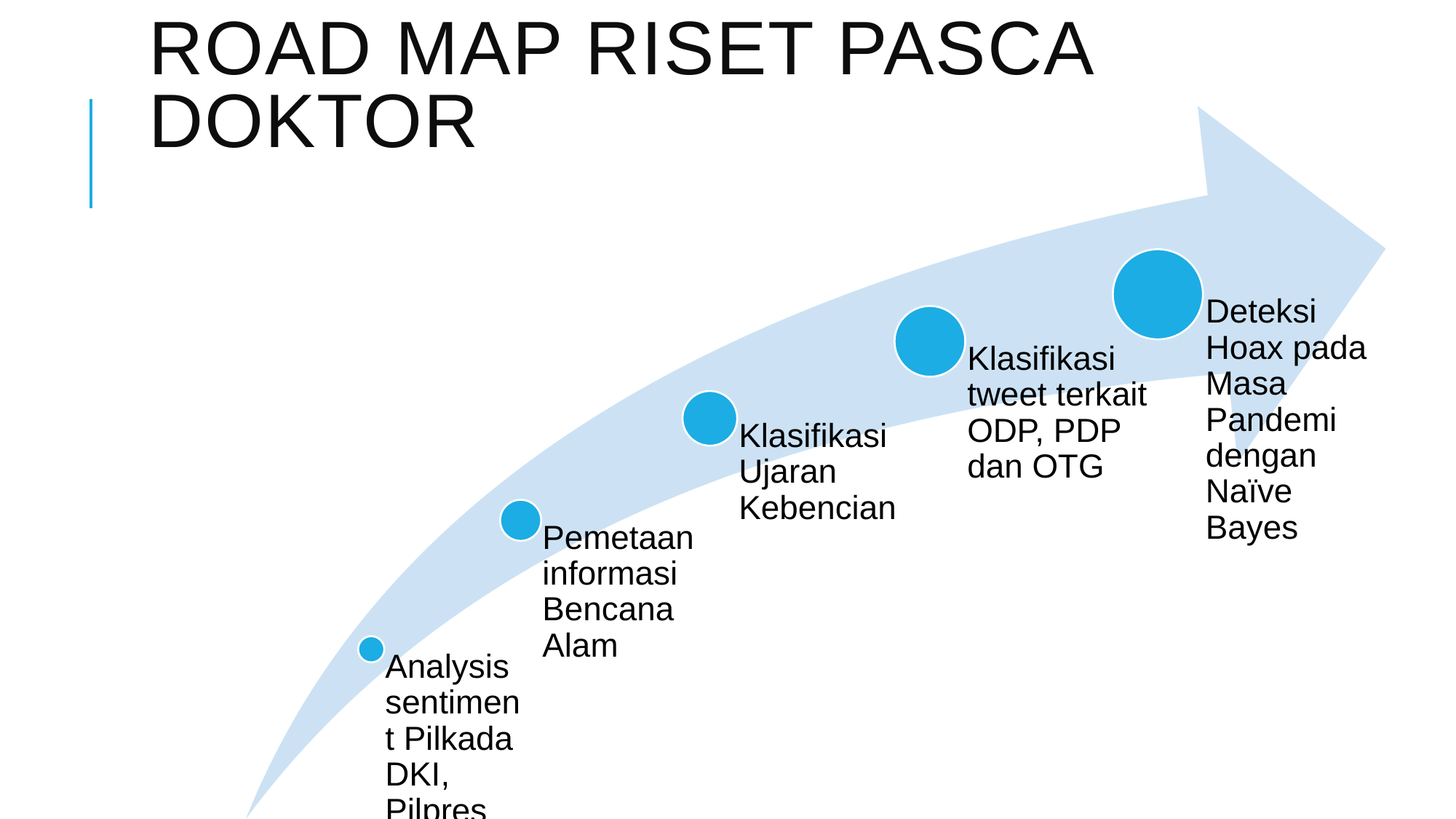

# ROAD MAP RISET PASCA DOKTOR
Analysis sentiment Pilkada DKI, Pilpres
Pemetaan informasi Bencana Alam
Klasifikasi Ujaran Kebencian
Klasifikasi tweet terkait ODP, PDP dan OTG
Deteksi Hoax pada Masa Pandemi dengan Naïve Bayes